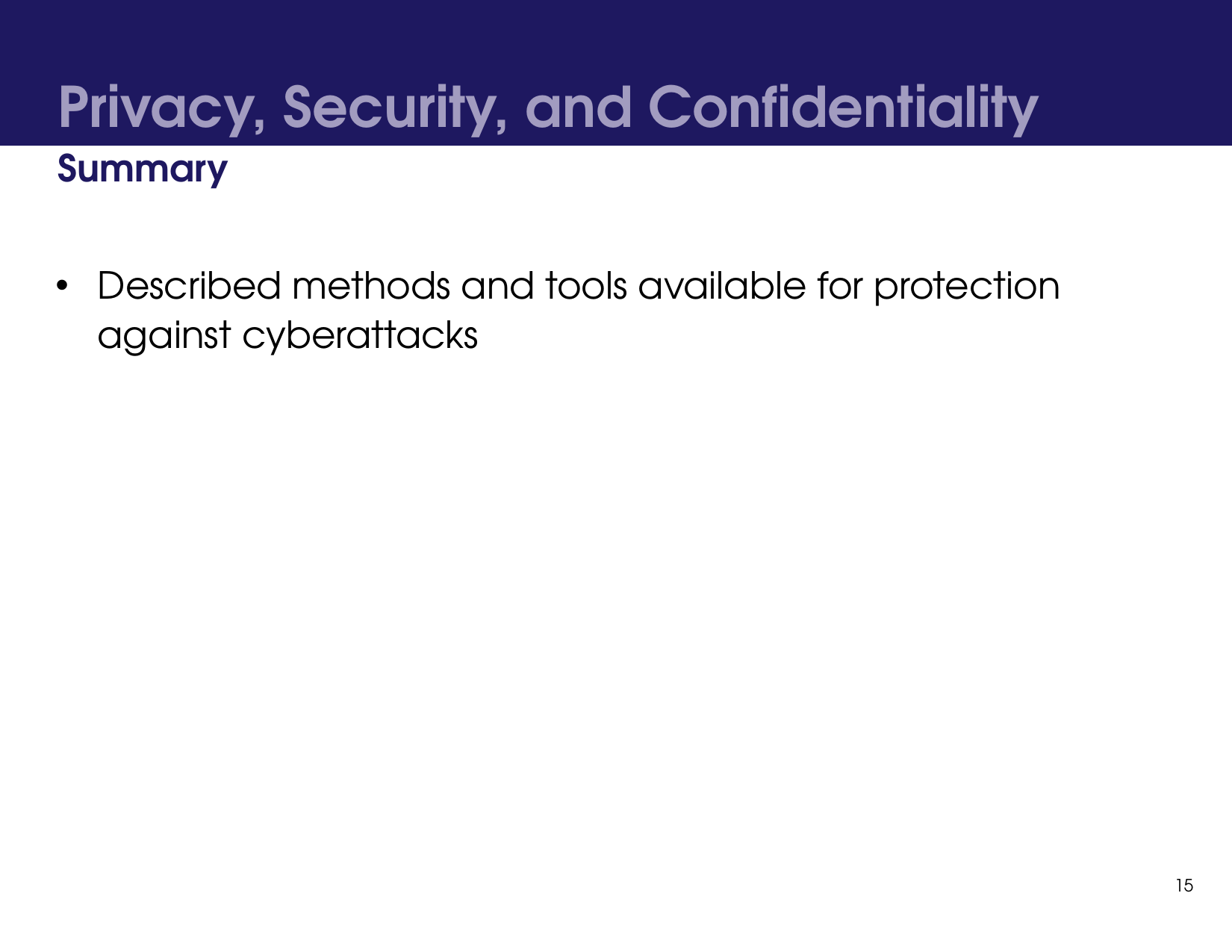

# Privacy, Security, and Confidentiality
Summary
Described methods and tools available for protection against cyberattacks
15